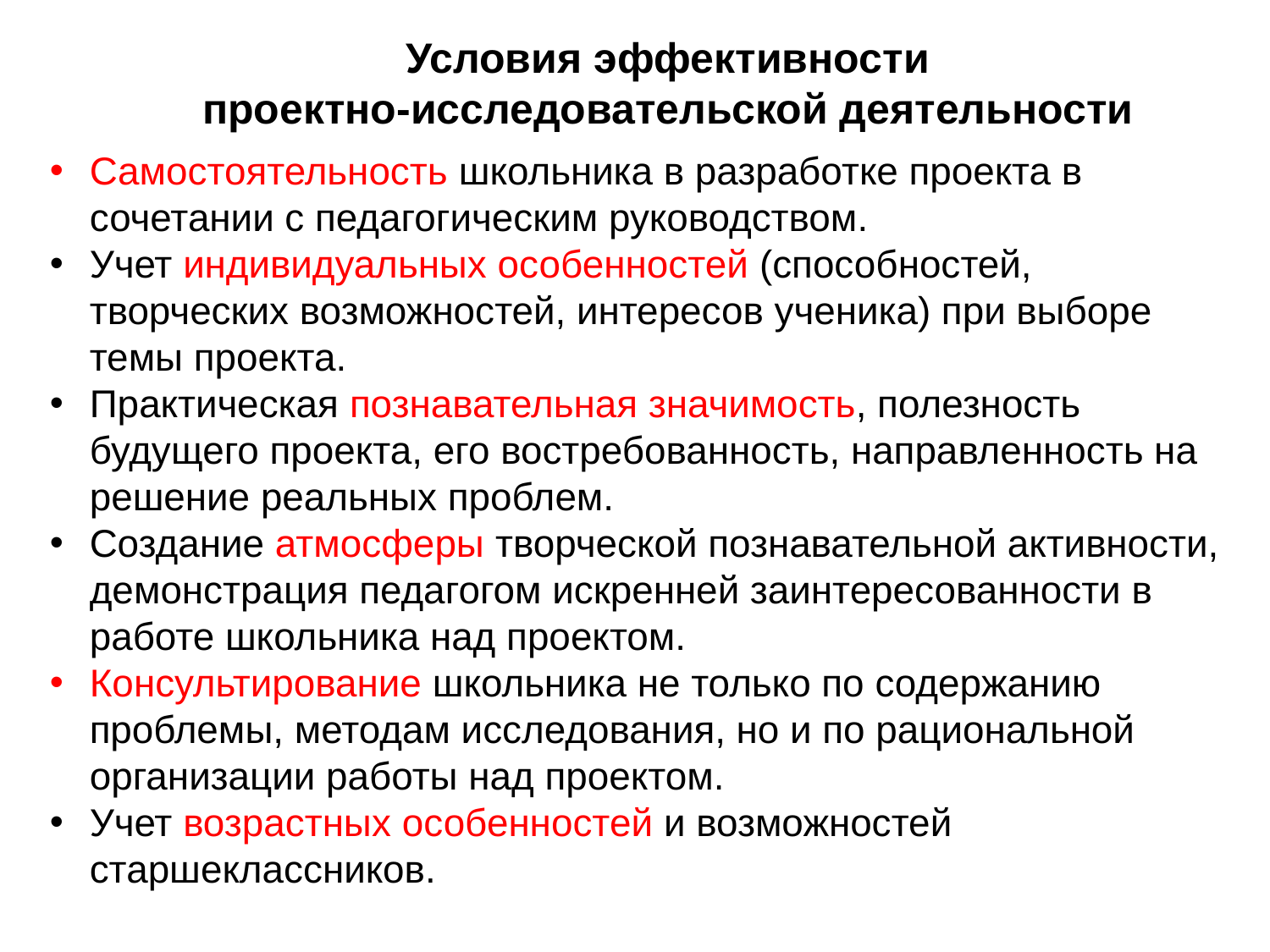

Условия эффективности
проектно-исследовательской деятельности
Самостоятельность школьника в разработке проекта в сочетании с педагогическим руководством.
Учет индивидуальных особенностей (способностей, творческих возможностей, интересов ученика) при выборе темы проекта.
Практическая познавательная значимость, полезность будущего проекта, его востребованность, направленность на решение реальных проблем.
Создание атмосферы творческой познавательной активности, демонстрация педагогом искренней заинтересованности в работе школьника над проектом.
Консультирование школьника не только по содержанию проблемы, методам исследования, но и по рациональной организации работы над проектом.
Учет возрастных особенностей и возможностей старшеклассников.